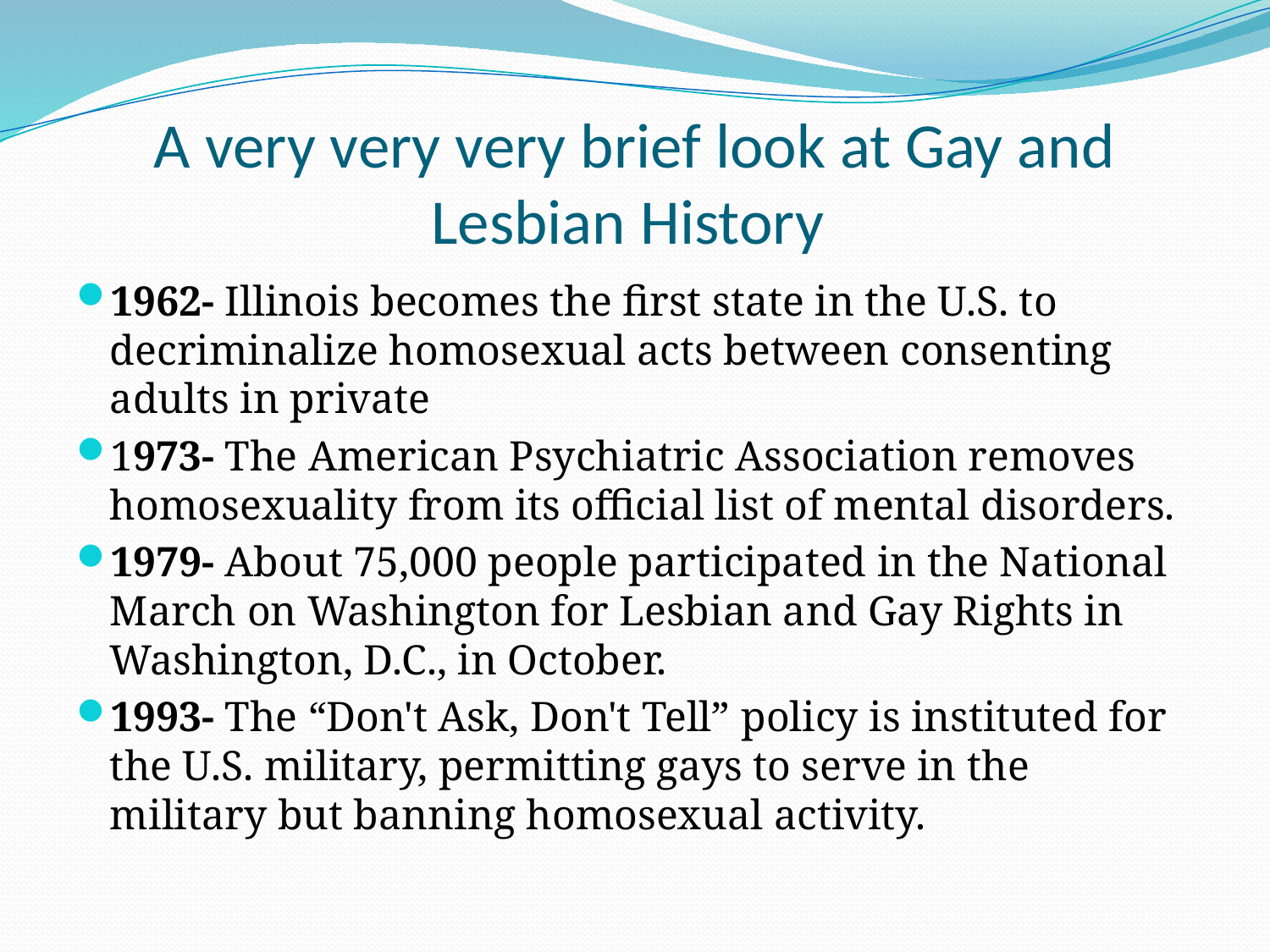

# A very very very brief look at Gay and Lesbian History
1962- Illinois becomes the first state in the U.S. to decriminalize homosexual acts between consenting adults in private
1973- The American Psychiatric Association removes homosexuality from its official list of mental disorders.
1979- About 75,000 people participated in the National March on Washington for Lesbian and Gay Rights in Washington, D.C., in October.
1993- The “Don't Ask, Don't Tell” policy is instituted for the U.S. military, permitting gays to serve in the military but banning homosexual activity.